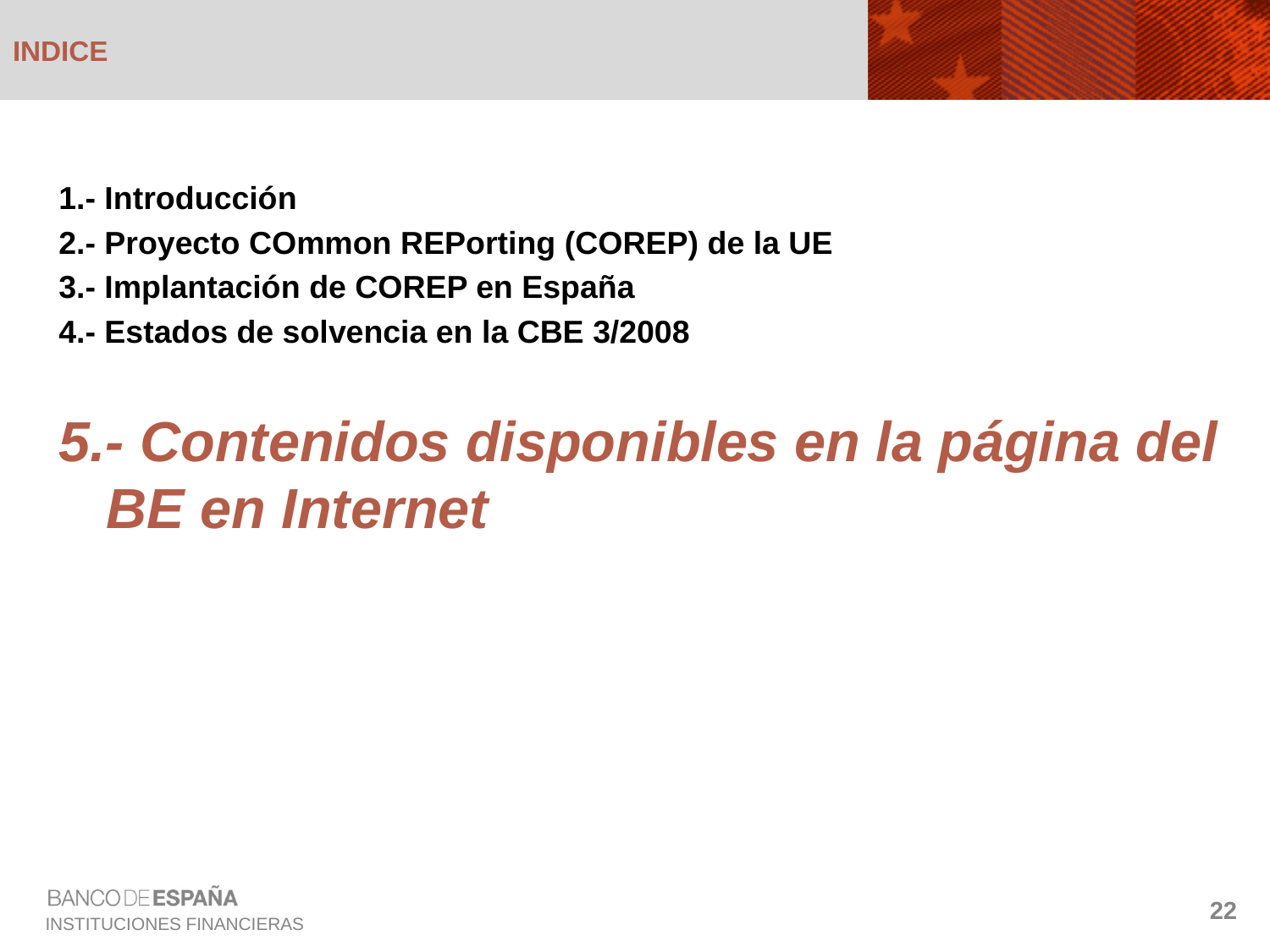

INDICE
1.- Introducción
2.- Proyecto COmmon REPorting (COREP) de la UE
3.- Implantación de COREP en España
4.- Estados de solvencia en la CBE 3/2008

5.- Contenidos disponibles en la página del BE en Internet
22